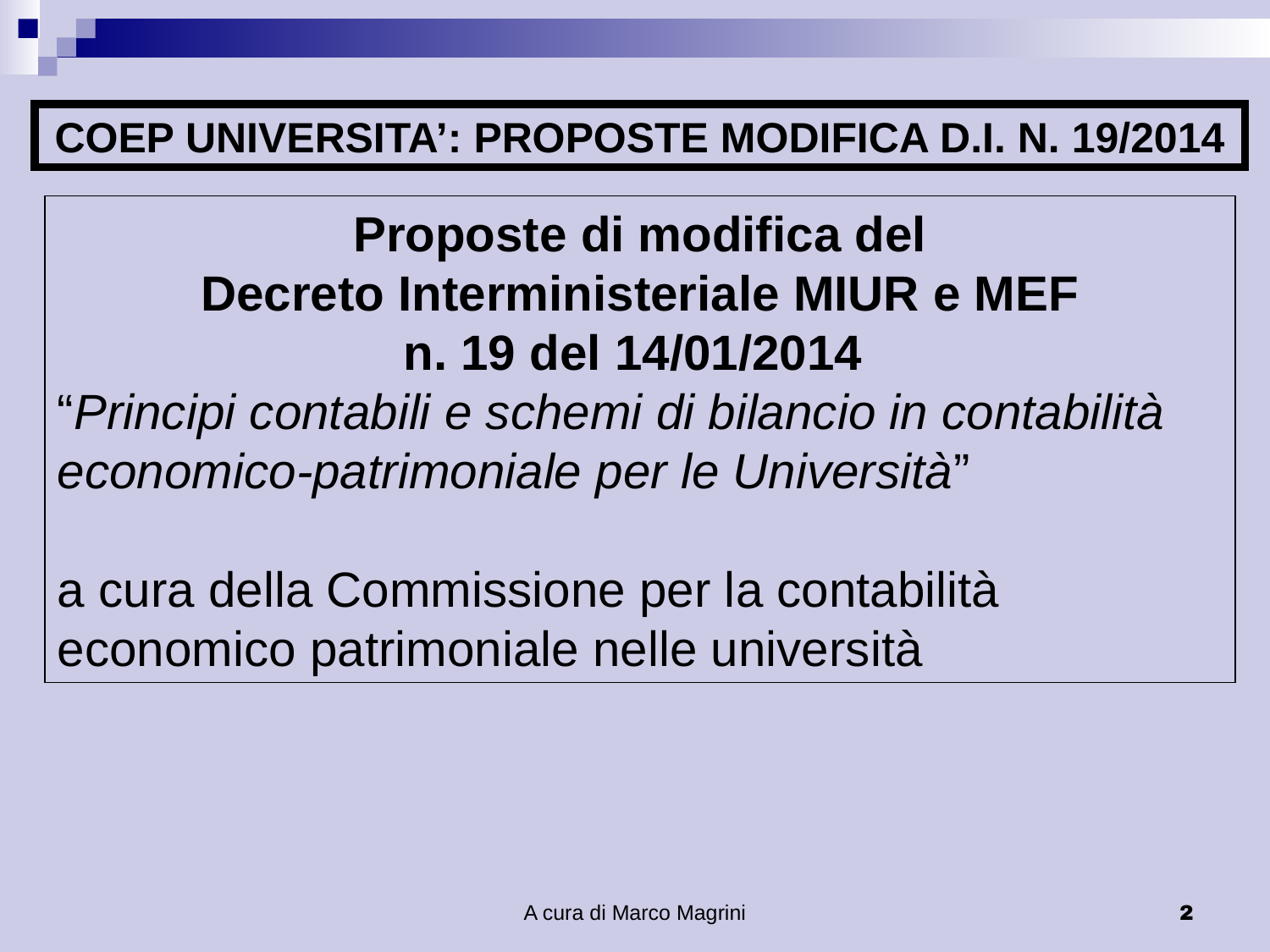

COEP UNIVERSITA’: PROPOSTE MODIFICA D.I. N. 19/2014
Proposte di modifica del
Decreto Interministeriale MIUR e MEF
n. 19 del 14/01/2014
“Principi contabili e schemi di bilancio in contabilità economico-patrimoniale per le Università”

a cura della Commissione per la contabilità economico patrimoniale nelle università
A cura di Marco Magrini
2